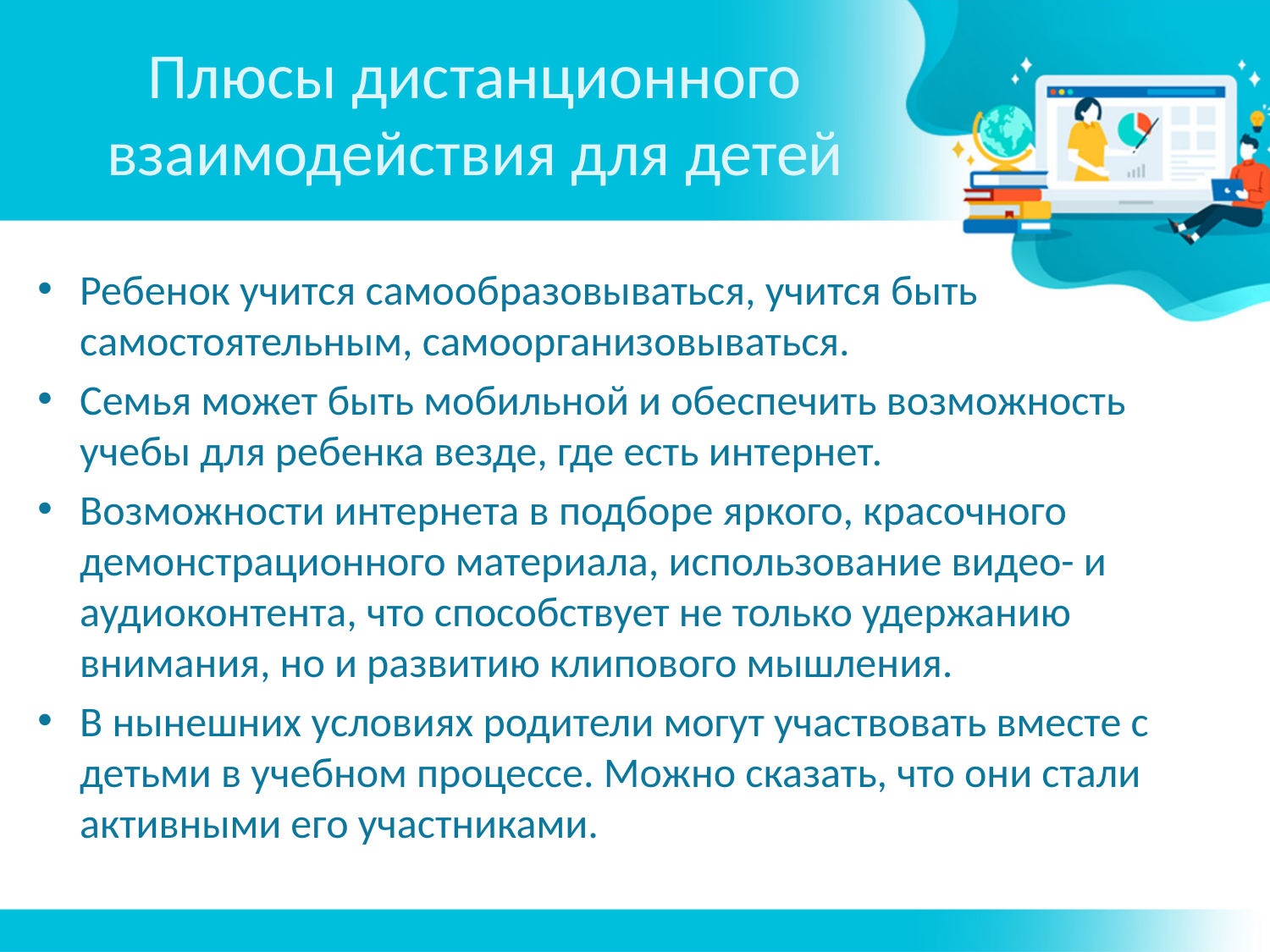

# Плюсы дистанционного взаимодействия для детей
Ребенок учится самообразовываться, учится быть самостоятельным, самоорганизовываться.
Семья может быть мобильной и обеспечить возможность учебы для ребенка везде, где есть интернет.
Возможности интернета в подборе яркого, красочного демонстрационного материала, использование видео- и аудиоконтента, что способствует не только удержанию внимания, но и развитию клипового мышления.
В нынешних условиях родители могут участвовать вместе с детьми в учебном процессе. Можно сказать, что они стали активными его участниками.